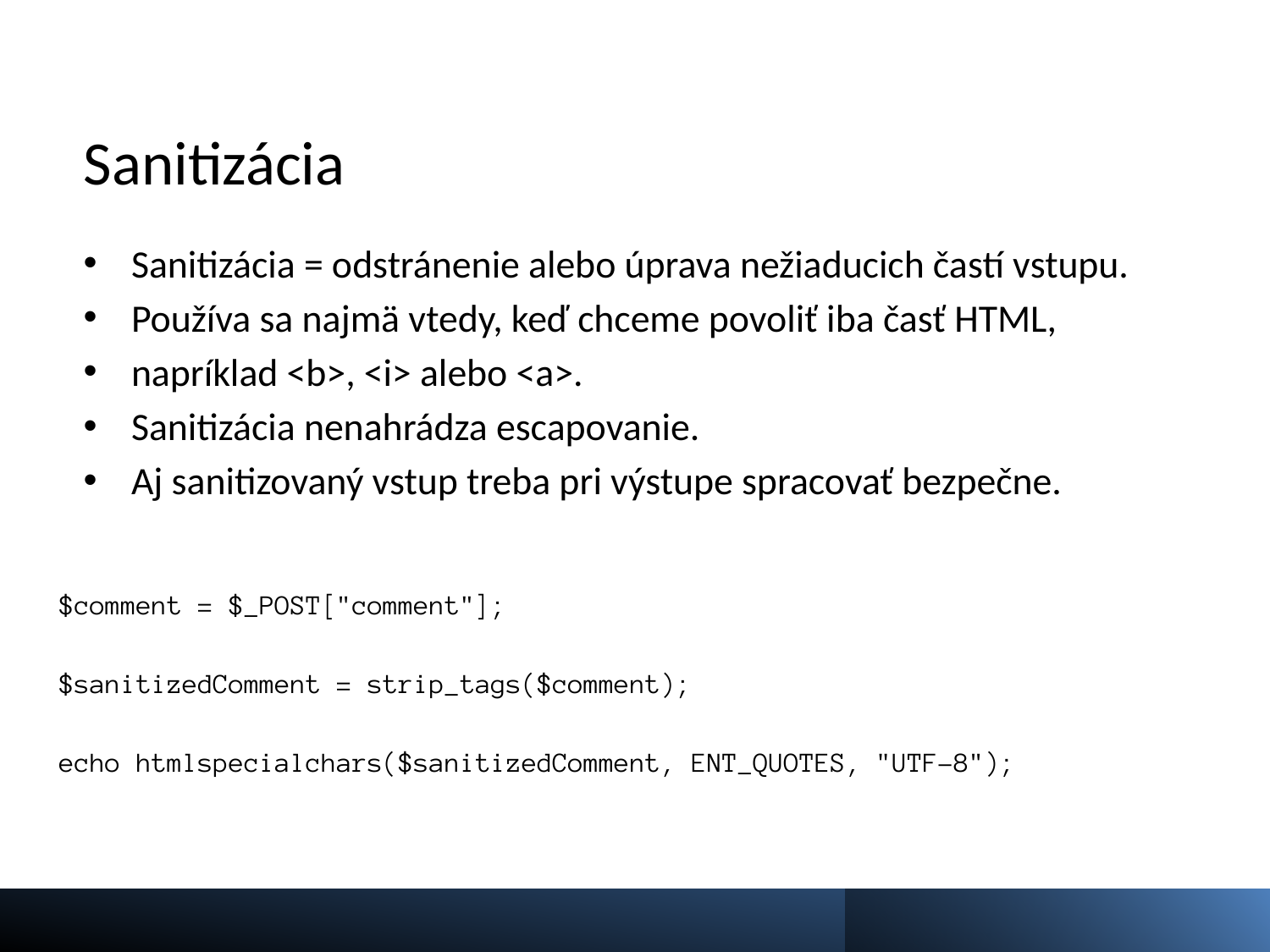

# Sanitizácia
Sanitizácia = odstránenie alebo úprava nežiaducich častí vstupu.
Používa sa najmä vtedy, keď chceme povoliť iba časť HTML,
napríklad <b>, <i> alebo <a>.
Sanitizácia nenahrádza escapovanie.
Aj sanitizovaný vstup treba pri výstupe spracovať bezpečne.
$comment = $_POST["comment"];

$sanitizedComment = strip_tags($comment);

echo htmlspecialchars($sanitizedComment, ENT_QUOTES, "UTF-8");